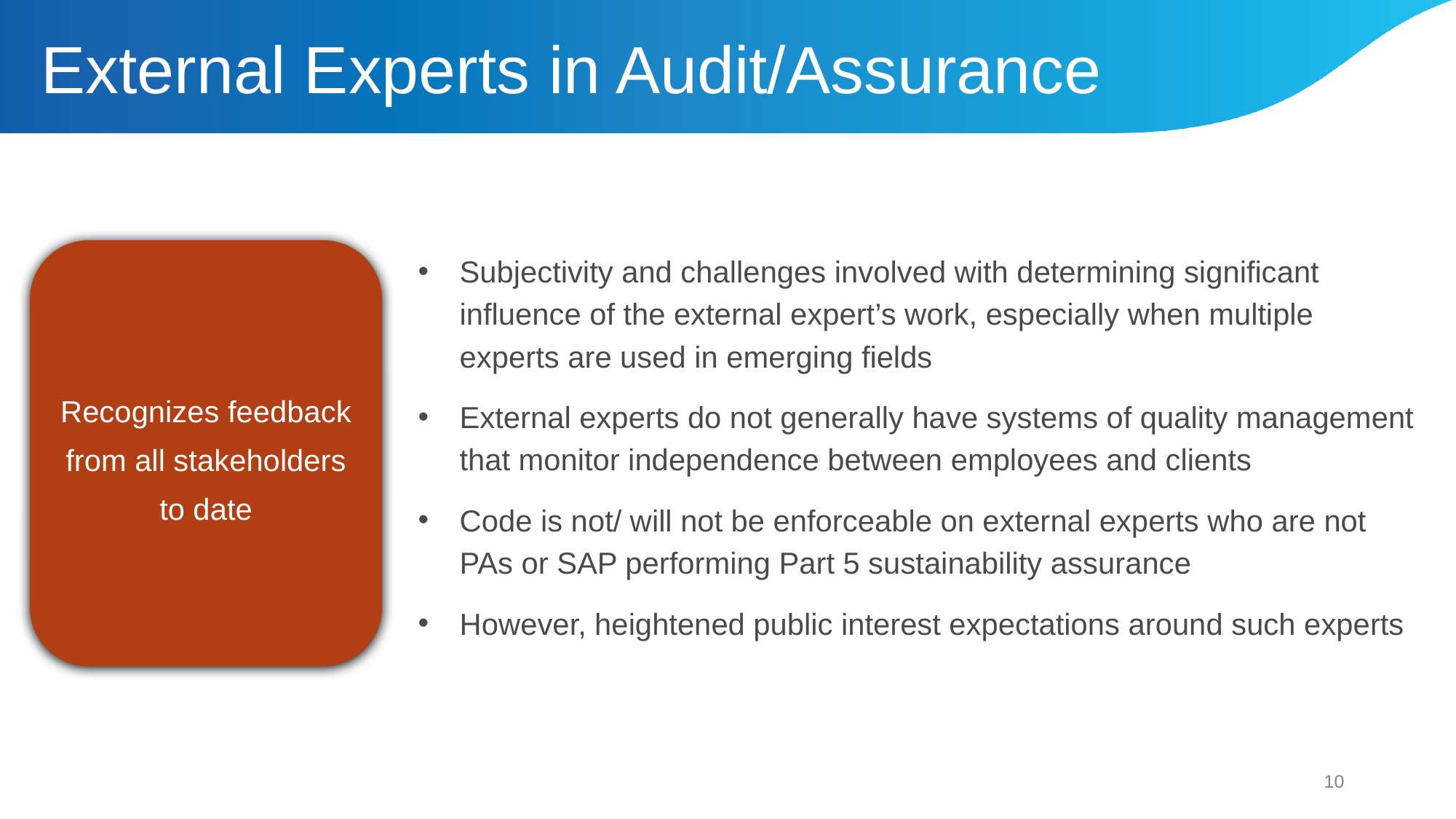

# External Experts in Audit/Assurance
Recognizes feedback from all stakeholders to date
Subjectivity and challenges involved with determining significant influence of the external expert’s work, especially when multiple experts are used in emerging fields
External experts do not generally have systems of quality management that monitor independence between employees and clients
Code is not/ will not be enforceable on external experts who are not PAs or SAP performing Part 5 sustainability assurance
However, heightened public interest expectations around such experts
10